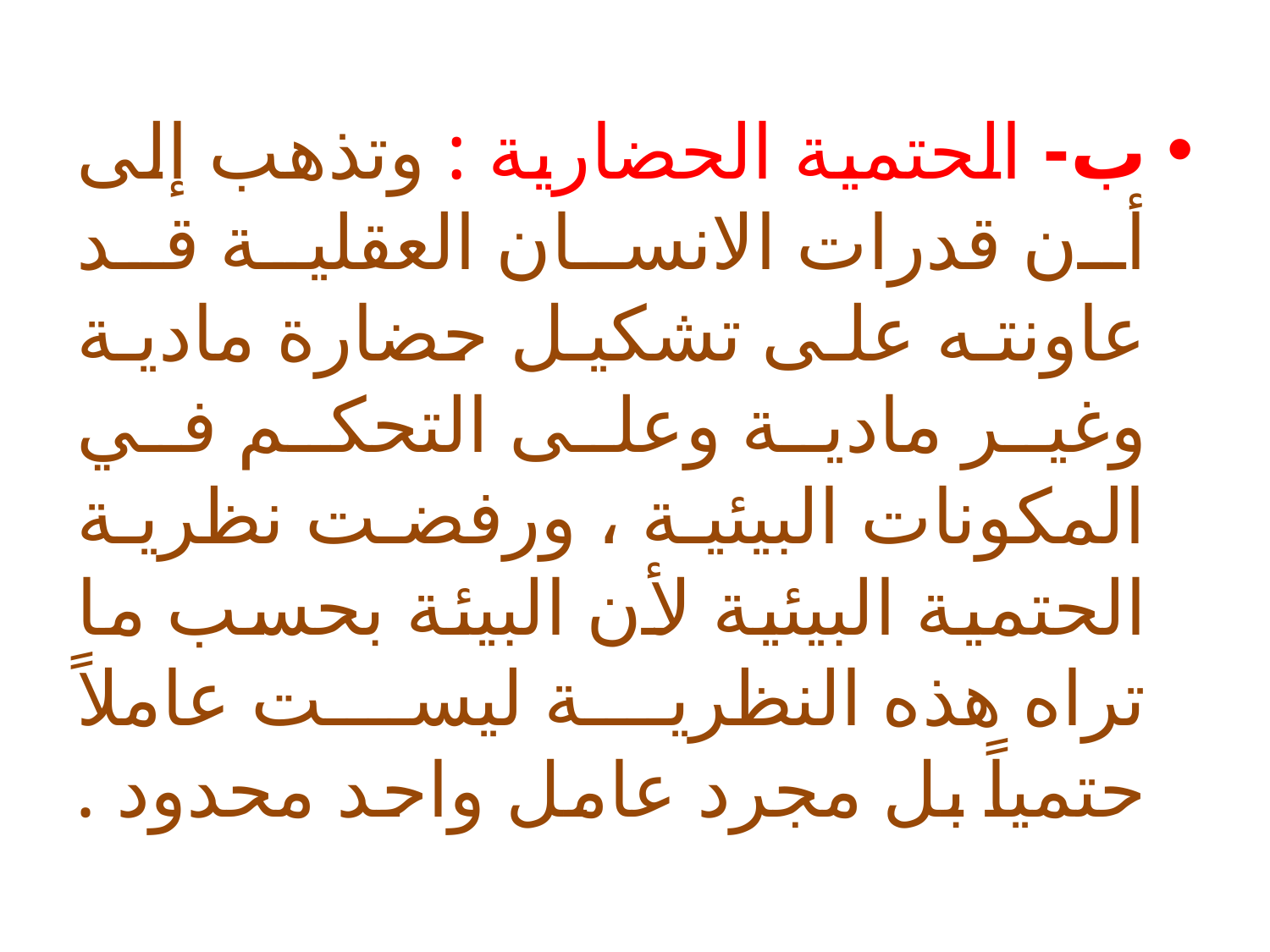

ب- الحتمية الحضارية : وتذهب إلى أن قدرات الانسان العقلية قد عاونته على تشكيل حضارة مادية وغير مادية وعلى التحكم في المكونات البيئية ، ورفضت نظرية الحتمية البيئية لأن البيئة بحسب ما تراه هذه النظرية ليست عاملاً حتمياً بل مجرد عامل واحد محدود .